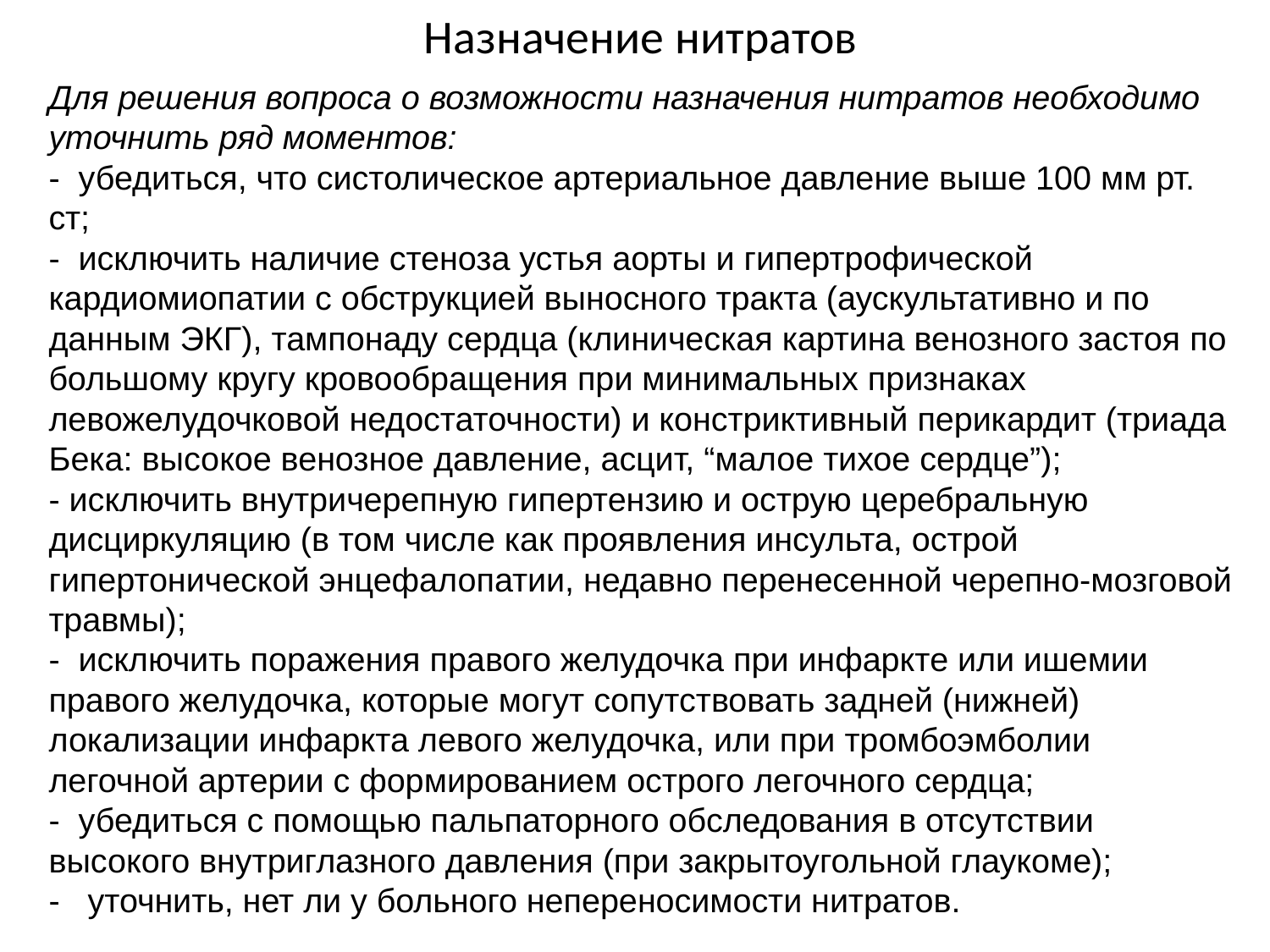

# Назначение нитратов
Для решения вопроса о возможности назначения нитратов необходимо уточнить ряд моментов:
-  убедиться, что систолическое артериальное давление выше 100 мм рт. ст;
-  исключить наличие стеноза устья аорты и гипертрофической кардиомиопатии с обструкцией выносного тракта (аускультативно и по данным ЭКГ), тампонаду сердца (клиническая картина венозного застоя по большому кругу кровообращения при минимальных признаках левожелудочковой недостаточности) и констриктивный перикардит (триада Бека: высокое венозное давление, асцит, “малое тихое сердце”);
- исключить внутричерепную гипертензию и острую церебральную дисциркуляцию (в том числе как проявления инсульта, острой гипертонической энцефалопатии, недавно перенесенной черепно-мозговой травмы);
-  исключить поражения правого желудочка при инфаркте или ишемии правого желудочка, которые могут сопутствовать задней (нижней) локализации инфаркта левого желудочка, или при тромбоэмболии легочной артерии с формированием острого легочного сердца;
-  убедиться с помощью пальпаторного обследования в отсутствии высокого внутриглазного давления (при закрытоугольной глаукоме);
-   уточнить, нет ли у больного непереносимости нитратов.